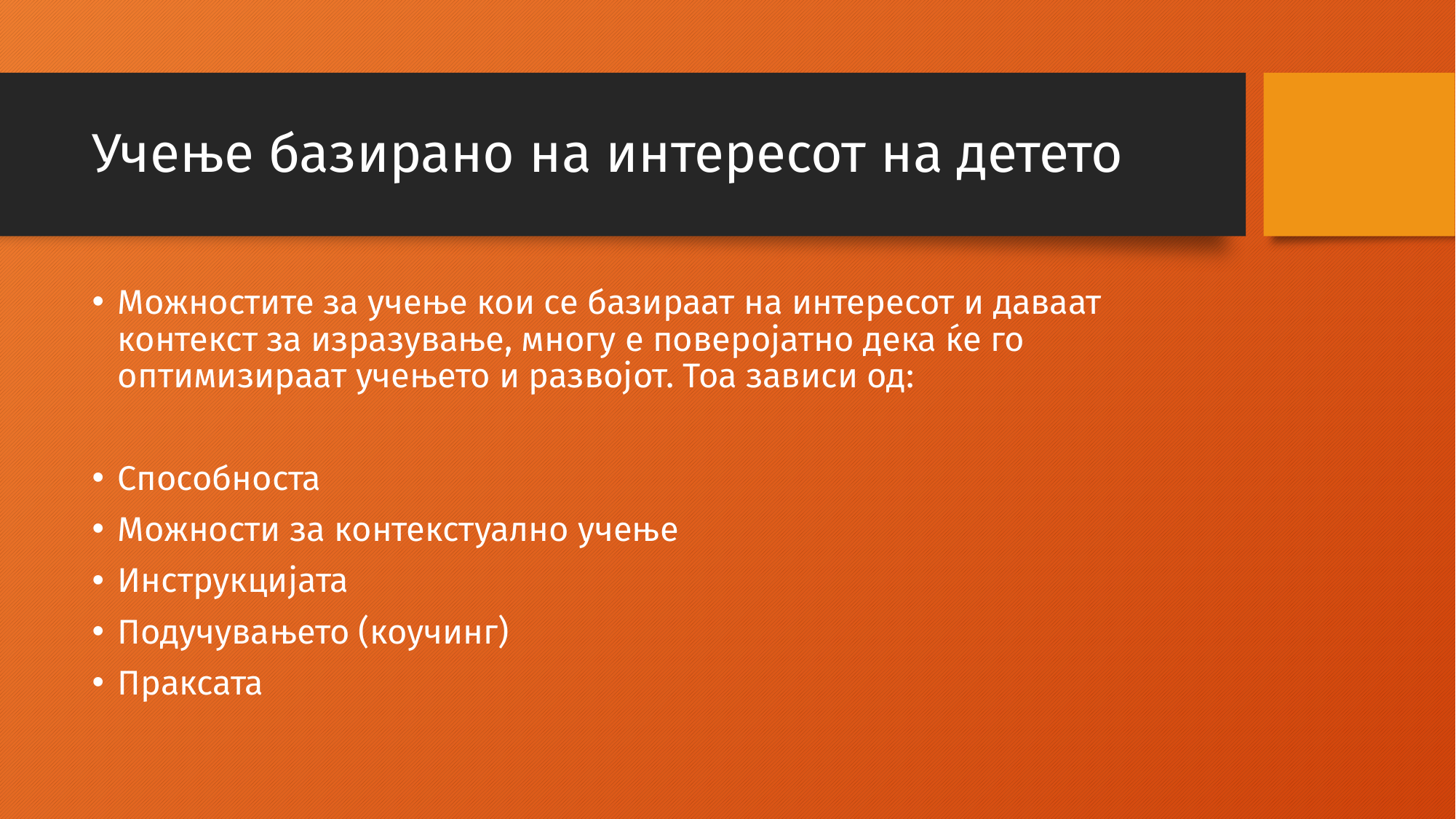

# Учење базирано на интересот на детето
Можностите за учење кои се базираат на интересот и даваат контекст за изразување, многу е поверојатно дека ќе го оптимизираат учењето и развојот. Тоа зависи од:

Способноста
Можности за контекстуално учење
Инструкцијата
Подучувањето (коучинг)
Праксата